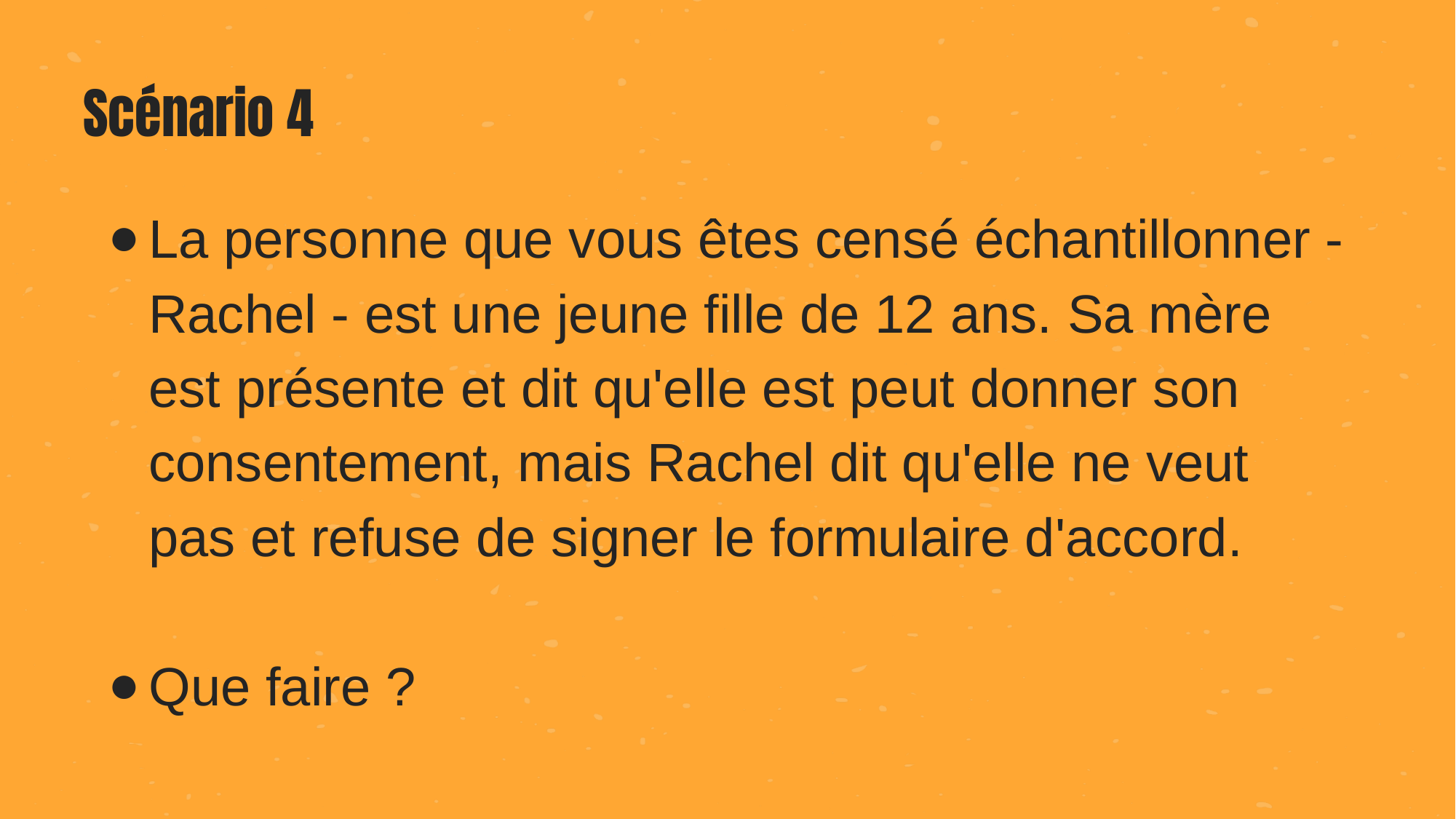

Scénario 4
La personne que vous êtes censé échantillonner - Rachel - est une jeune fille de 12 ans. Sa mère est présente et dit qu'elle est peut donner son consentement, mais Rachel dit qu'elle ne veut pas et refuse de signer le formulaire d'accord.

Que faire ?